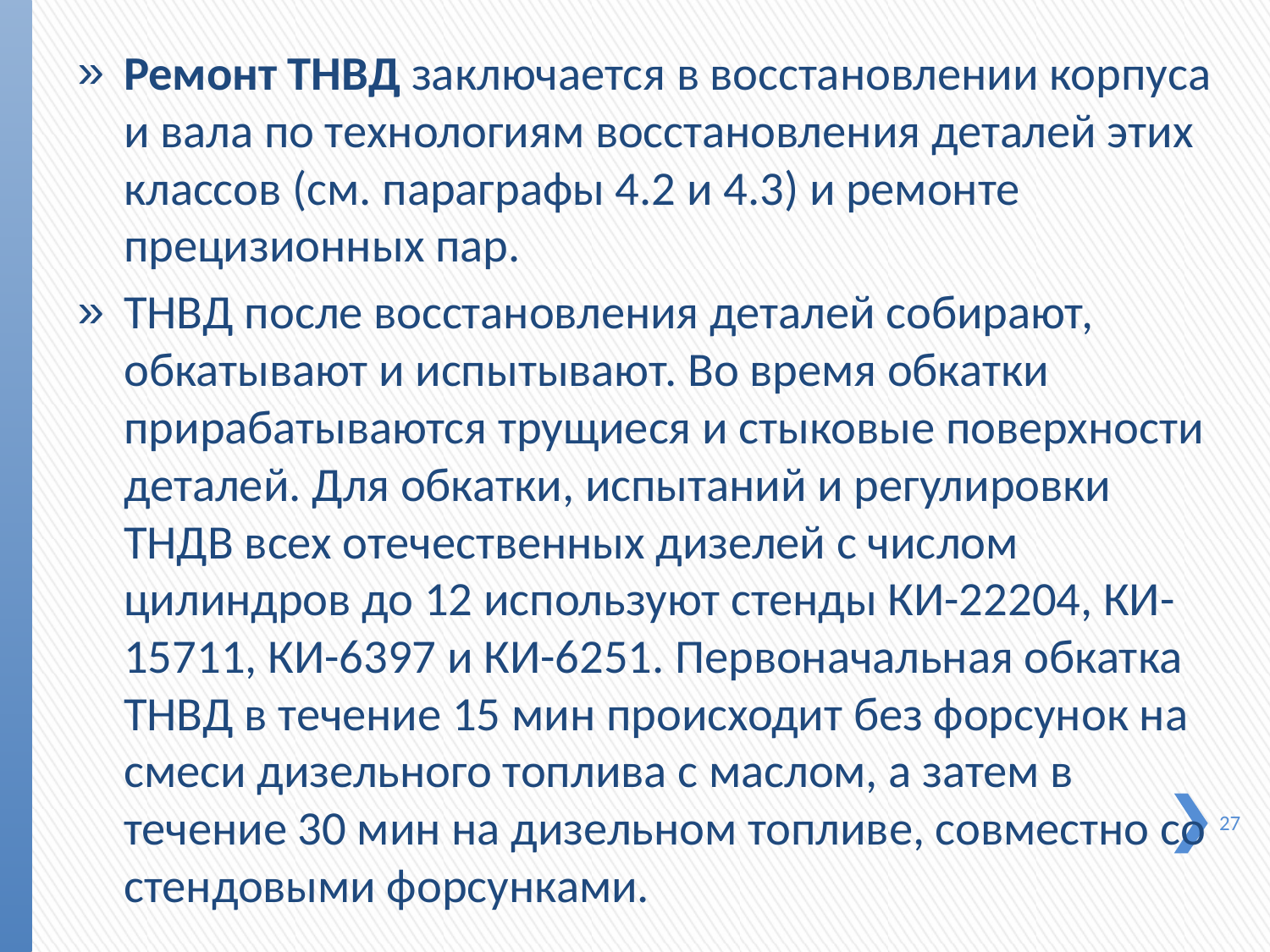

Ремонт ТНВД заключается в восстановлении корпуса и вала по технологиям восстановления деталей этих классов (см. параграфы 4.2 и 4.3) и ремонте прецизионных пар.
ТНВД после восстановления деталей собирают, обкатыва­ют и испытывают. Во время обкатки прирабатываются тру­щиеся и стыковые поверхности деталей. Для обкатки, испыта­ний и регулировки ТНДВ всех отечественных дизелей с чис­лом цилиндров до 12 используют стенды КИ-22204, КИ-15711, КИ-6397 и КИ-6251. Первоначальная обкатка ТНВД в течение 15 мин происходит без форсунок на смеси дизельного топлива с маслом, а затем в течение 30 мин на ди­зельном топливе, совместно со стендовыми форсунками.

27